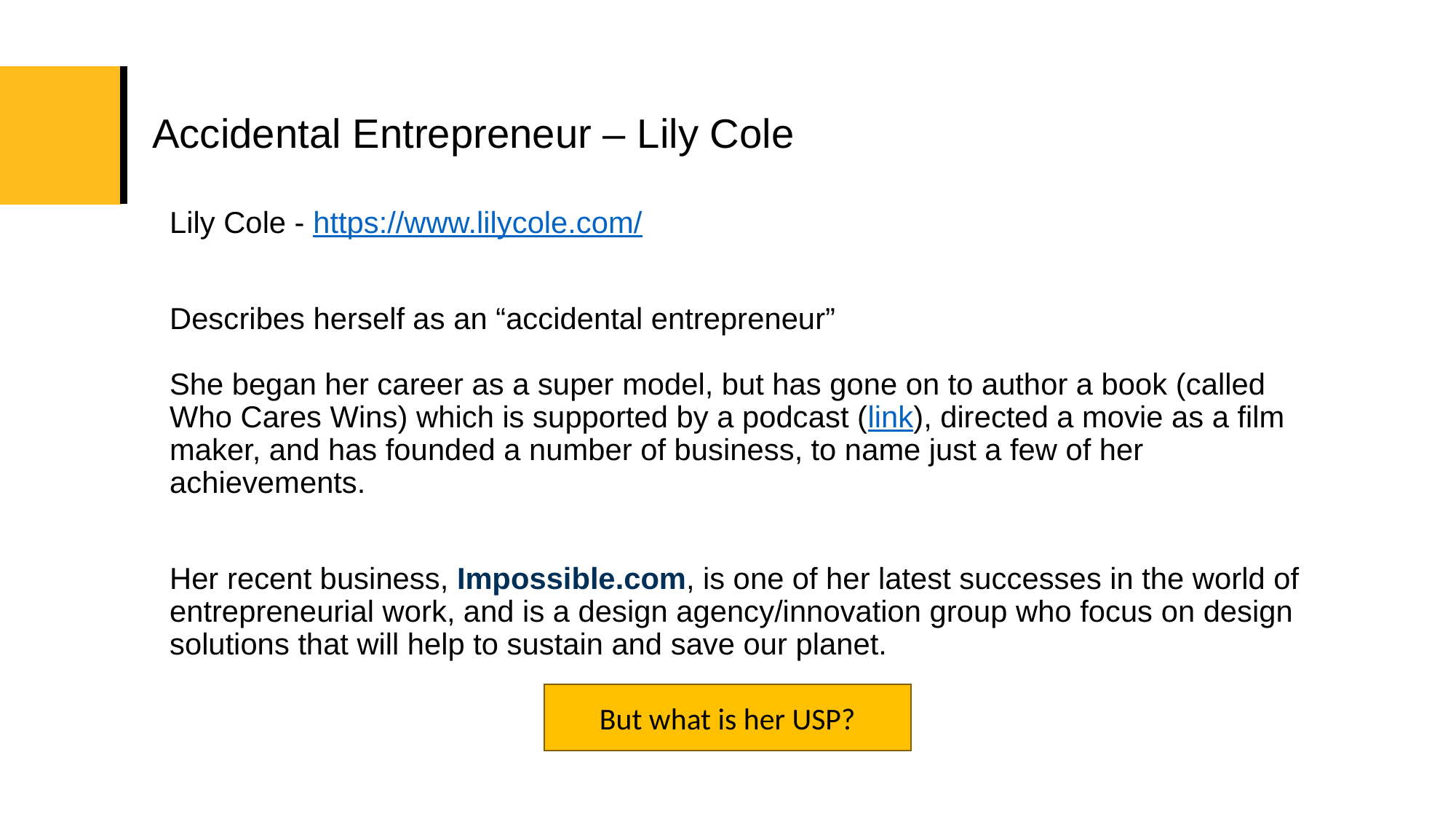

# Accidental Entrepreneur – Lily Cole
Lily Cole - https://www.lilycole.com/

Describes herself as an “accidental entrepreneur”
She began her career as a super model, but has gone on to author a book (called Who Cares Wins) which is supported by a podcast (link), directed a movie as a film maker, and has founded a number of business, to name just a few of her achievements.

Her recent business, Impossible.com, is one of her latest successes in the world of entrepreneurial work, and is a design agency/innovation group who focus on design solutions that will help to sustain and save our planet.
But what is her USP?